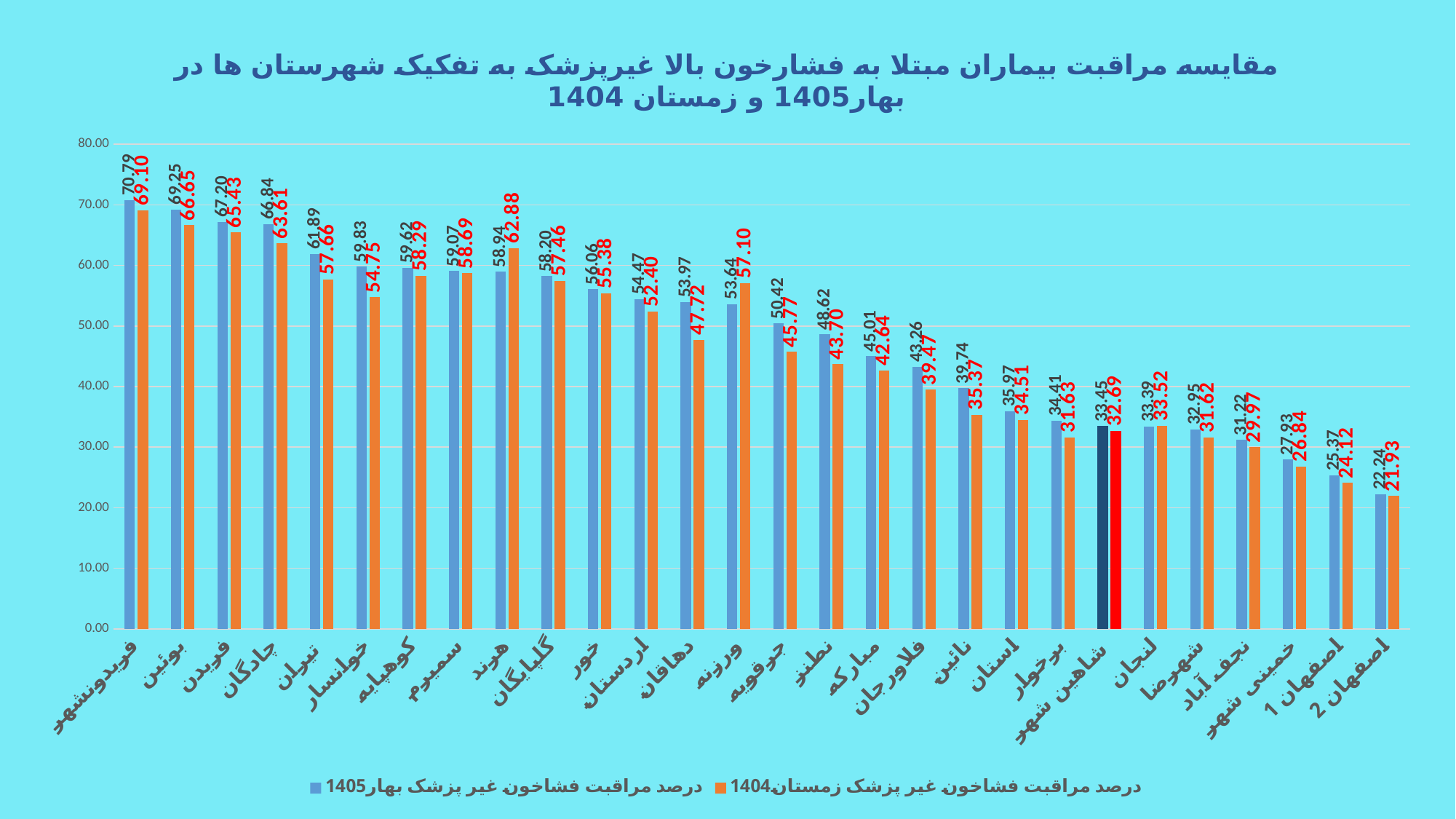

### Chart: مقایسه مراقبت بیماران مبتلا به فشارخون بالا غیرپزشک به تفکیک شهرستان ها در بهار1405 و زمستان 1404

| Category | درصد مراقبت فشاخون غیر پزشک بهار1405 | درصد مراقبت فشاخون غیر پزشک زمستان1404 |
|---|---|---|
| فریدونشهر | 70.79158316633266 | 69.10112359550563 |
| بوئین | 69.24920127795528 | 66.64870689655173 |
| فریدن | 67.19888389396993 | 65.43131998107555 |
| چادگان | 66.8375306440829 | 63.61167684996606 |
| تیران  | 61.89287335451657 | 57.66023077801896 |
| خوانسار | 59.83104540654699 | 54.7506448839209 |
| کوهپایه | 59.61538461538461 | 58.28532700779397 |
| سمیرم | 59.074333800841515 | 58.692275102386674 |
| هرند | 58.937784522003035 | 62.88408883480378 |
| گلپایگان | 58.20382931226925 | 57.46034512811574 |
| خور | 56.057553956834525 | 55.38461538461539 |
| اردستان | 54.473007712082264 | 52.396415118846605 |
| دهاقان | 53.96792763157895 | 47.72396591145292 |
| ورزنه | 53.63563187550309 | 57.09525131907803 |
| جرقویه | 50.420937042459734 | 45.76773476569735 |
| نطنز | 48.61813279406808 | 43.70319945541185 |
| مبارکه | 45.011000388248995 | 42.64347367727483 |
| فلاورجان | 43.25813561519512 | 39.46978429112465 |
| نائین | 39.7389412617839 | 35.36945812807882 |
| استان | 35.96506911179788 | 34.50714855118608 |
| برخوار | 34.4059405940594 | 31.62728686763943 |
| شاهین شهر  | 33.45271256134766 | 32.68838642439621 |
| لنجان | 33.38639499097952 | 33.51668104687949 |
| شهرضا | 32.94717330861909 | 31.623831775700932 |
| نجف آباد | 31.221707042717224 | 29.97147970025724 |
| خمینی شهر | 27.928138124125056 | 26.841359773371103 |
| اصفهان 1 | 25.371684406149686 | 24.120136089430197 |
| اصفهان 2 | 22.238480518735297 | 21.926391120198627 |